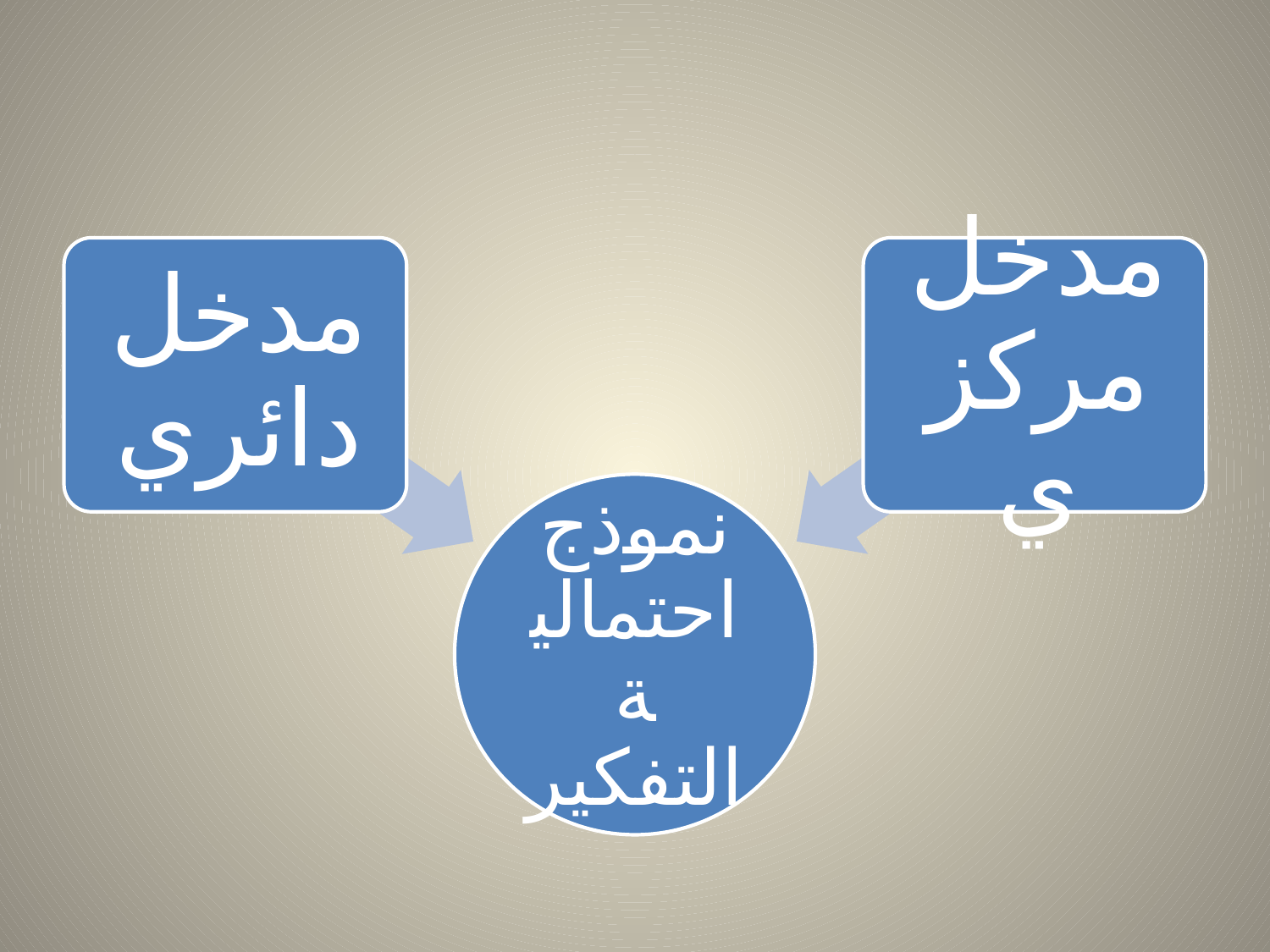

#
نموذج احتمالية التفكير
مدخل دائري
مدخل مركزي